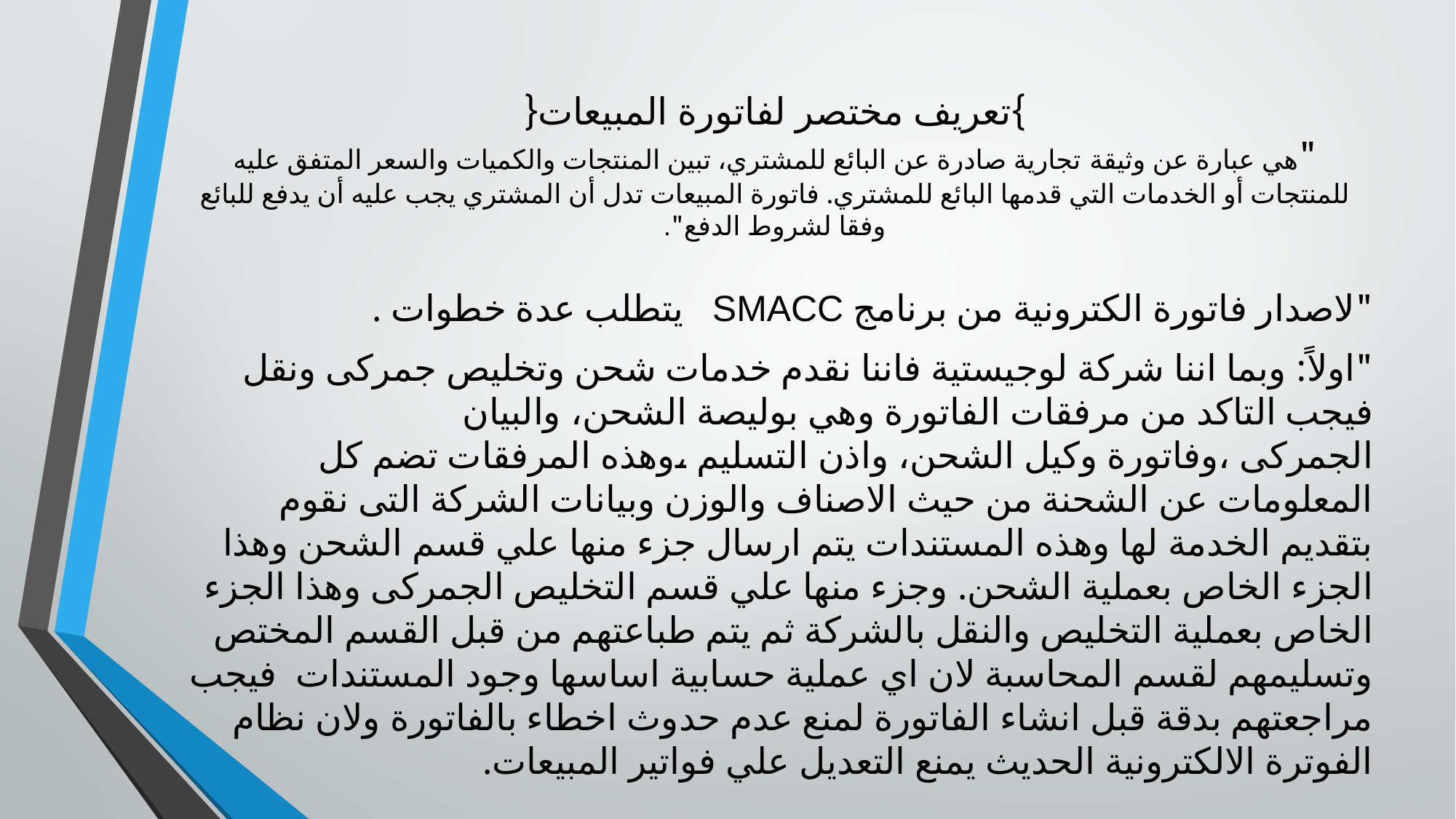

# }تعريف مختصر لفاتورة المبيعات{ "هي عبارة عن وثيقة تجارية صادرة عن البائع للمشتري، تبين المنتجات والكميات والسعر المتفق عليه للمنتجات أو الخدمات التي قدمها البائع للمشتري. فاتورة المبيعات تدل أن المشتري يجب عليه أن يدفع للبائع وفقا لشروط الدفع".
"لاصدار فاتورة الكترونية من برنامج SMACC   يتطلب عدة خطوات .
"اولاً: وبما اننا شركة لوجيستية فاننا نقدم خدمات شحن وتخليص جمركى ونقل فيجب التاكد من مرفقات الفاتورة وهي بوليصة الشحن، والبيان الجمركى ،وفاتورة وكيل الشحن، واذن التسليم ،وهذه المرفقات تضم كل المعلومات عن الشحنة من حيث الاصناف والوزن وبيانات الشركة التى نقوم بتقديم الخدمة لها وهذه المستندات يتم ارسال جزء منها علي قسم الشحن وهذا الجزء الخاص بعملية الشحن. وجزء منها علي قسم التخليص الجمركى وهذا الجزء الخاص بعملية التخليص والنقل بالشركة ثم يتم طباعتهم من قبل القسم المختص وتسليمهم لقسم المحاسبة لان اي عملية حسابية اساسها وجود المستندات  فيجب مراجعتهم بدقة قبل انشاء الفاتورة لمنع عدم حدوث اخطاء بالفاتورة ولان نظام الفوترة الالكترونية الحديث يمنع التعديل علي فواتير المبيعات.